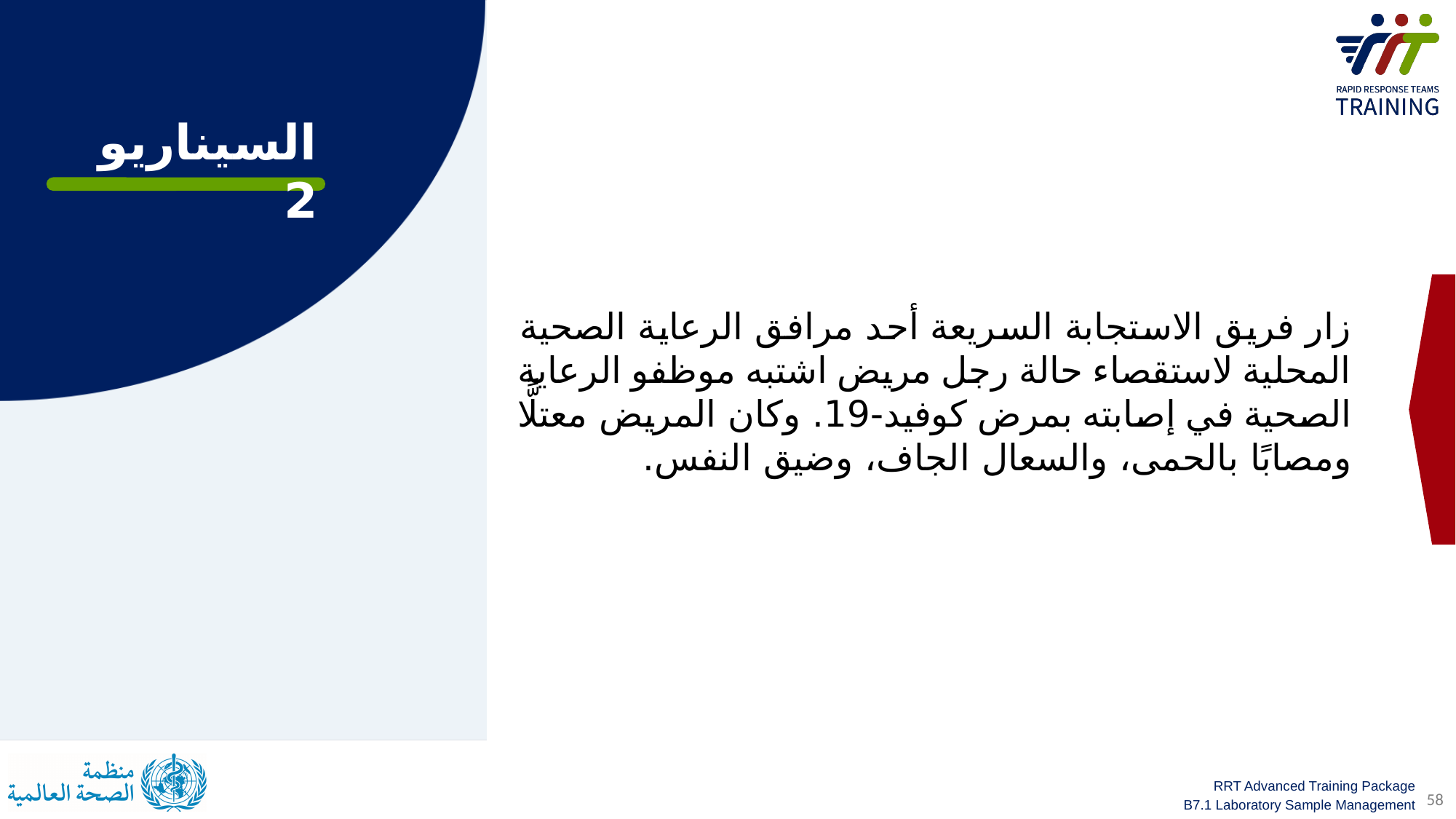

السيناريو 2
زار فريق الاستجابة السريعة أحد مرافق الرعاية الصحية المحلية لاستقصاء حالة رجل مريض اشتبه موظفو الرعاية الصحية في إصابته بمرض كوفيد-19. وكان المريض معتلًّا ومصابًا بالحمى، والسعال الجاف، وضيق النفس.